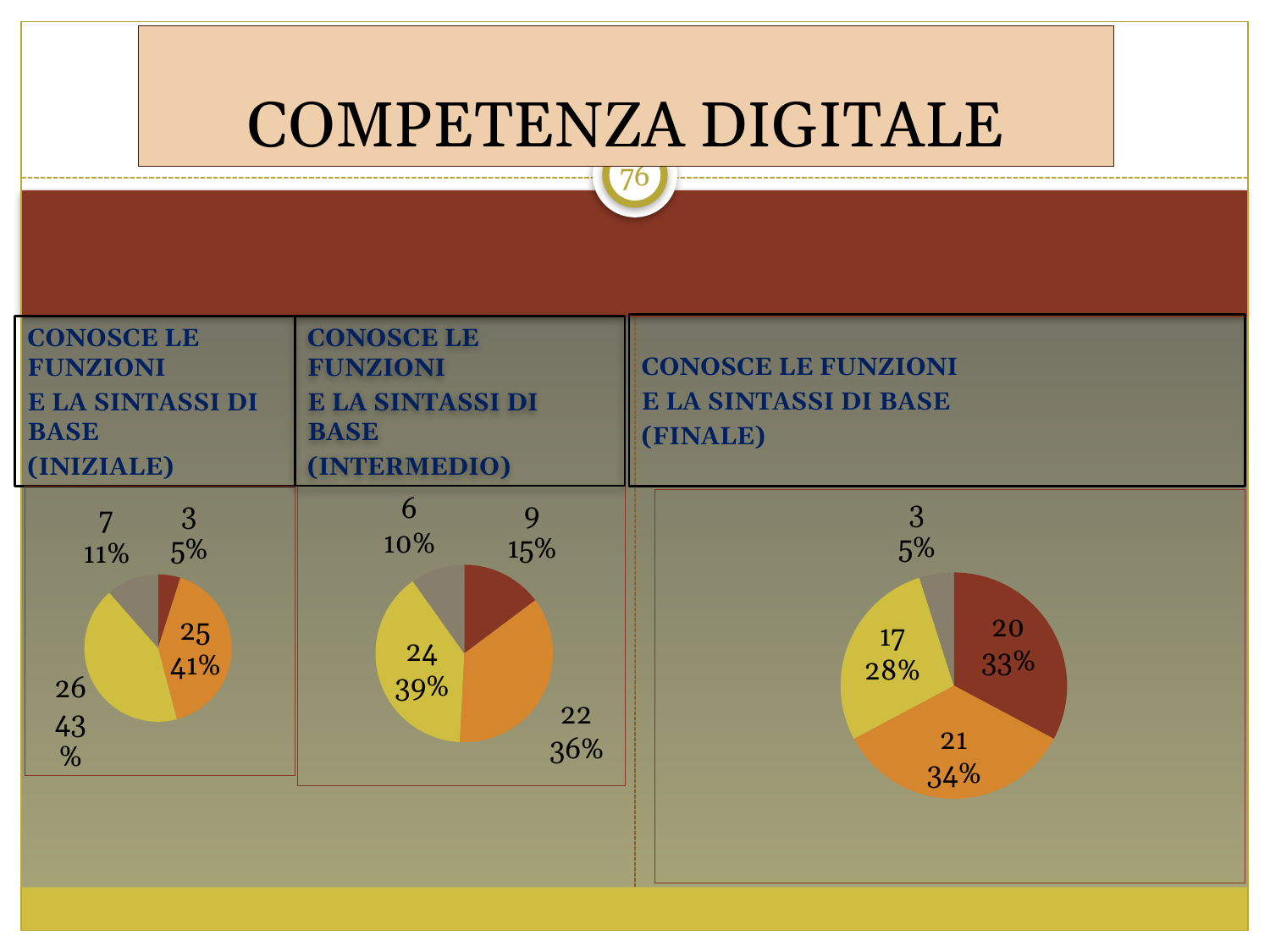

# COMPETENZA DIGITALE
76
CONOSCE LE FUNZIONI
E LA SINTASSI DI BASE
(FINALE)
CONOSCE LE FUNZIONI
E LA SINTASSI DI BASE
(INIZIALE)
CONOSCE LE FUNZIONI
E LA SINTASSI DI BASE
(INTERMEDIO)

### Chart

| Category | Vendite |
|---|---|
| A | 3.0 |
| B | 25.0 |
| C | 26.0 |
| D | 7.0 |

### Chart

| Category | Vendite |
|---|---|
| A | 9.0 |
| B | 22.0 |
| C | 24.0 |
| D | 6.0 |

### Chart

| Category | Vendite |
|---|---|
| A | 20.0 |
| B | 21.0 |
| C | 17.0 |
| D | 3.0 |